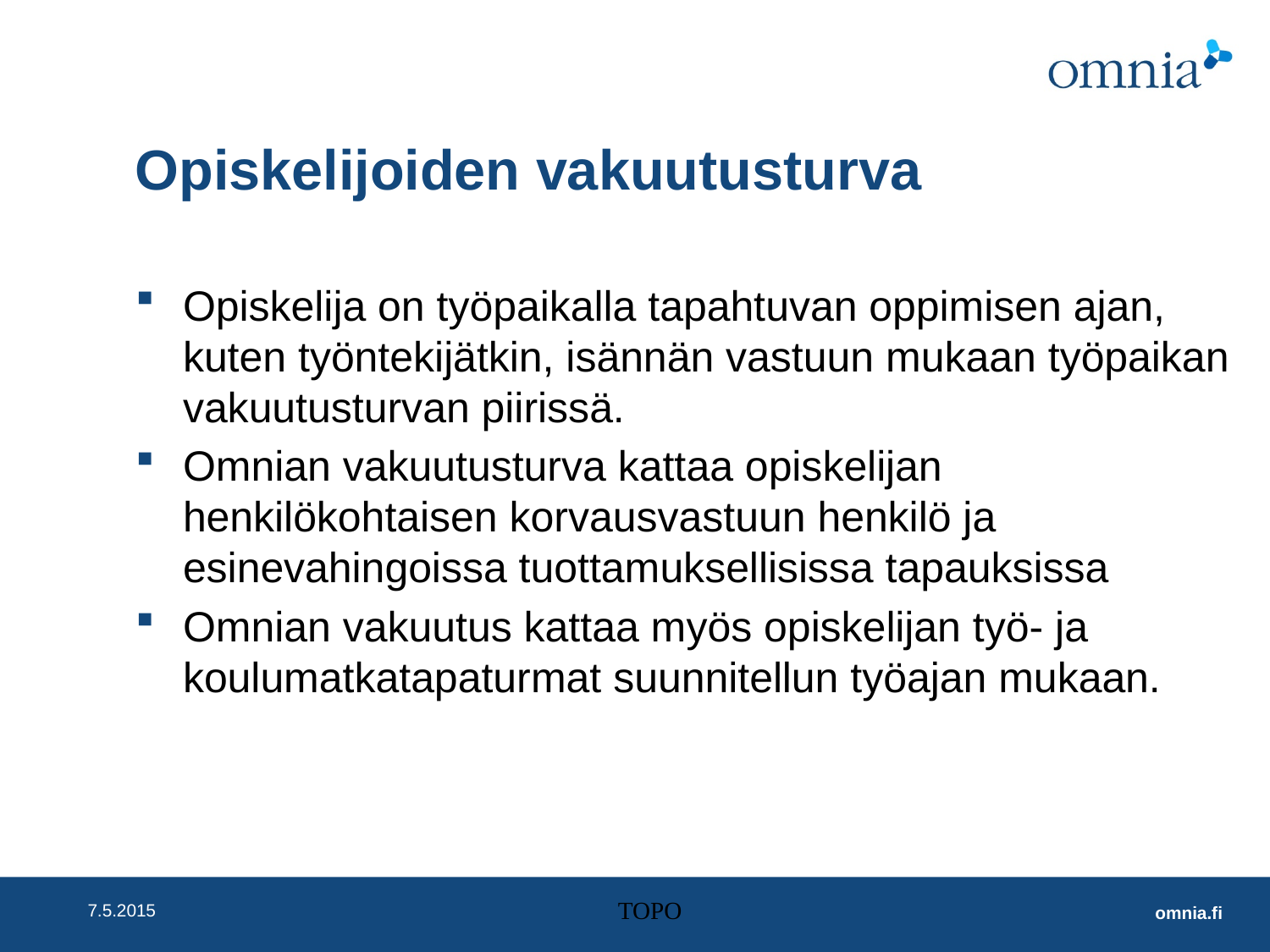

# Opiskelijoiden vakuutusturva
Opiskelija on työpaikalla tapahtuvan oppimisen ajan, kuten työntekijätkin, isännän vastuun mukaan työpaikan vakuutusturvan piirissä.
Omnian vakuutusturva kattaa opiskelijan henkilökohtaisen korvausvastuun henkilö ja esinevahingoissa tuottamuksellisissa tapauksissa
Omnian vakuutus kattaa myös opiskelijan työ- ja koulumatkatapaturmat suunnitellun työajan mukaan.
7.5.2015
TOPO